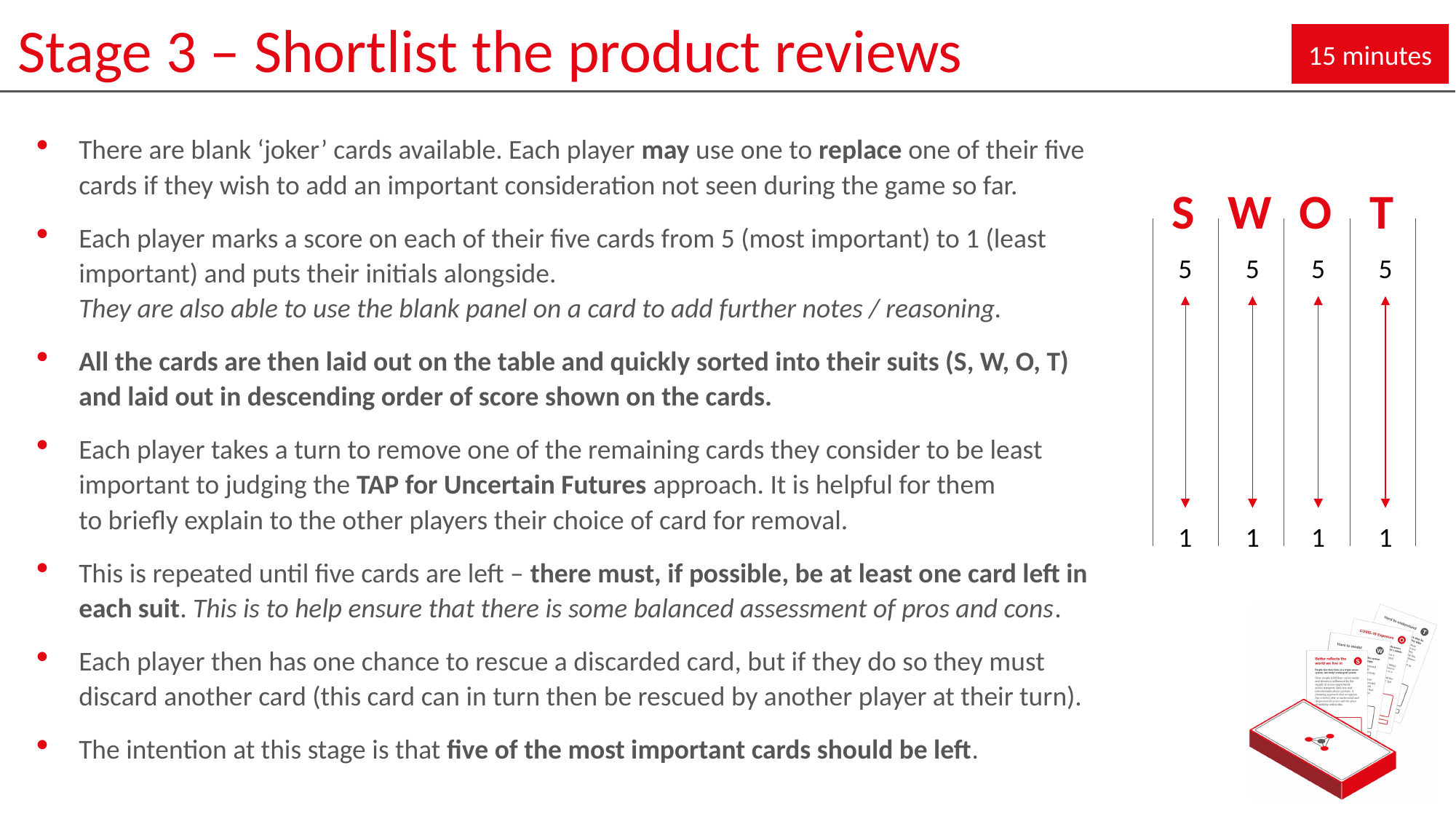

Stage 3 – Shortlist the product reviews
15 minutes
There are blank ‘joker’ cards available. Each player may use one to replace one of their five cards if they wish to add an important consideration not seen during the game so far.
Each player marks a score on each of their five cards from 5 (most important) to 1 (least important) and puts their initials alongside.
They are also able to use the blank panel on a card to add further notes / reasoning.
All the cards are then laid out on the table and quickly sorted into their suits (S, W, O, T) and laid out in descending order of score shown on the cards.
Each player takes a turn to remove one of the remaining cards they consider to be least important to judging the TAP for Uncertain Futures approach. It is helpful for them
to briefly explain to the other players their choice of card for removal.
This is repeated until five cards are left – there must, if possible, be at least one card left in each suit. This is to help ensure that there is some balanced assessment of pros and cons.
Each player then has one chance to rescue a discarded card, but if they do so they must discard another card (this card can in turn then be rescued by another player at their turn).
The intention at this stage is that five of the most important cards should be left.
S
W
O
T
5
1
5
1
5
1
5
1